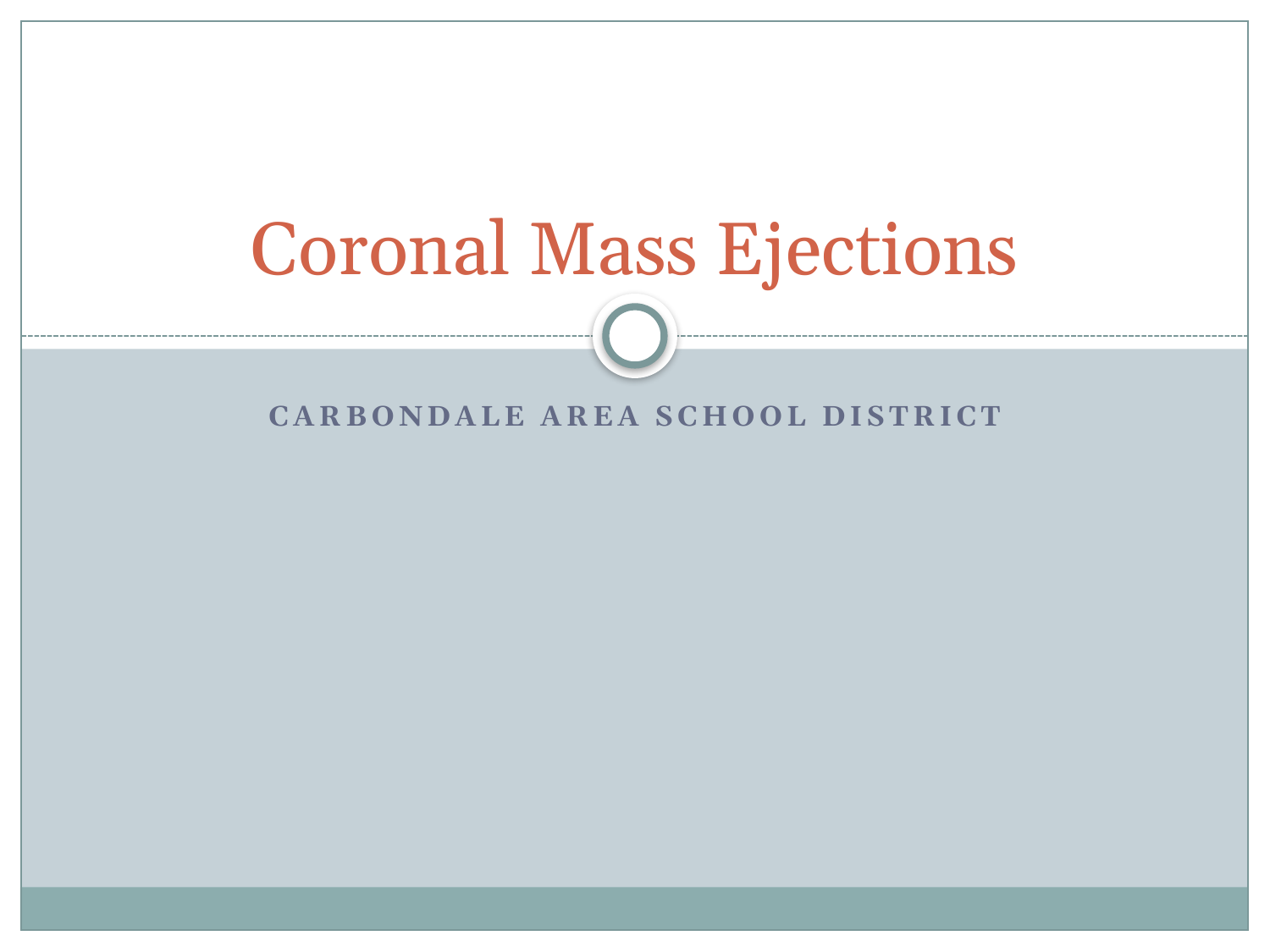

# Coronal Mass Ejections
Carbondale Area School District